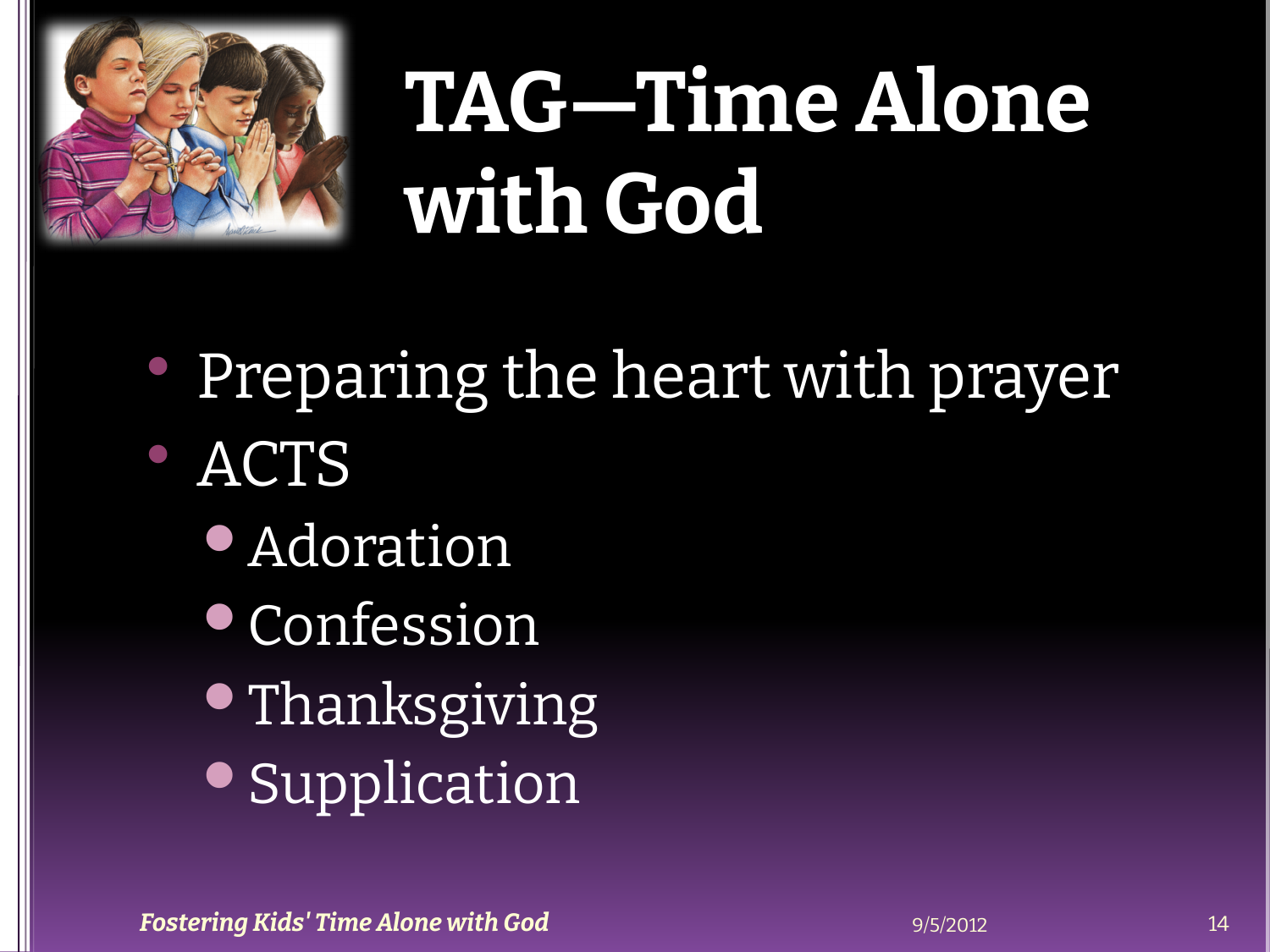

# TAG—Time Alone with God
Preparing the heart with prayer
ACTS
Adoration
Confession
Thanksgiving
Supplication
Fostering Kids' Time Alone with God
9/5/2012
14